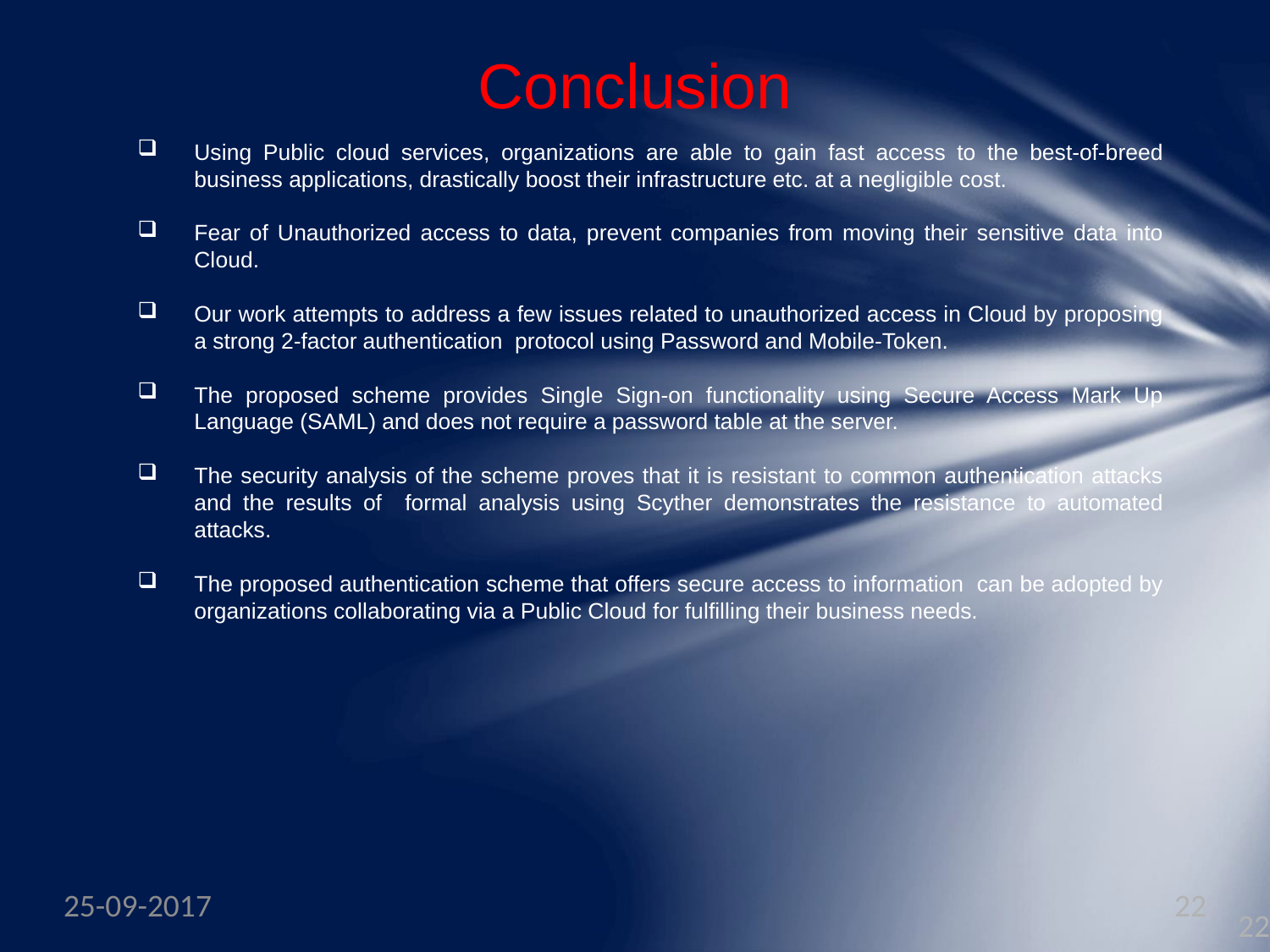

25-09-2017
22
# Conclusion
Using Public cloud services, organizations are able to gain fast access to the best-of-breed business applications, drastically boost their infrastructure etc. at a negligible cost.

Fear of Unauthorized access to data, prevent companies from moving their sensitive data into Cloud.

Our work attempts to address a few issues related to unauthorized access in Cloud by proposing a strong 2-factor authentication  protocol using Password and Mobile-Token.

The proposed scheme provides Single Sign-on functionality using Secure Access Mark Up Language (SAML) and does not require a password table at the server.

The security analysis of the scheme proves that it is resistant to common authentication attacks and the results of  formal analysis using Scyther demonstrates the resistance to automated attacks.

The proposed authentication scheme that offers secure access to information  can be adopted by organizations collaborating via a Public Cloud for fulfilling their business needs.

22